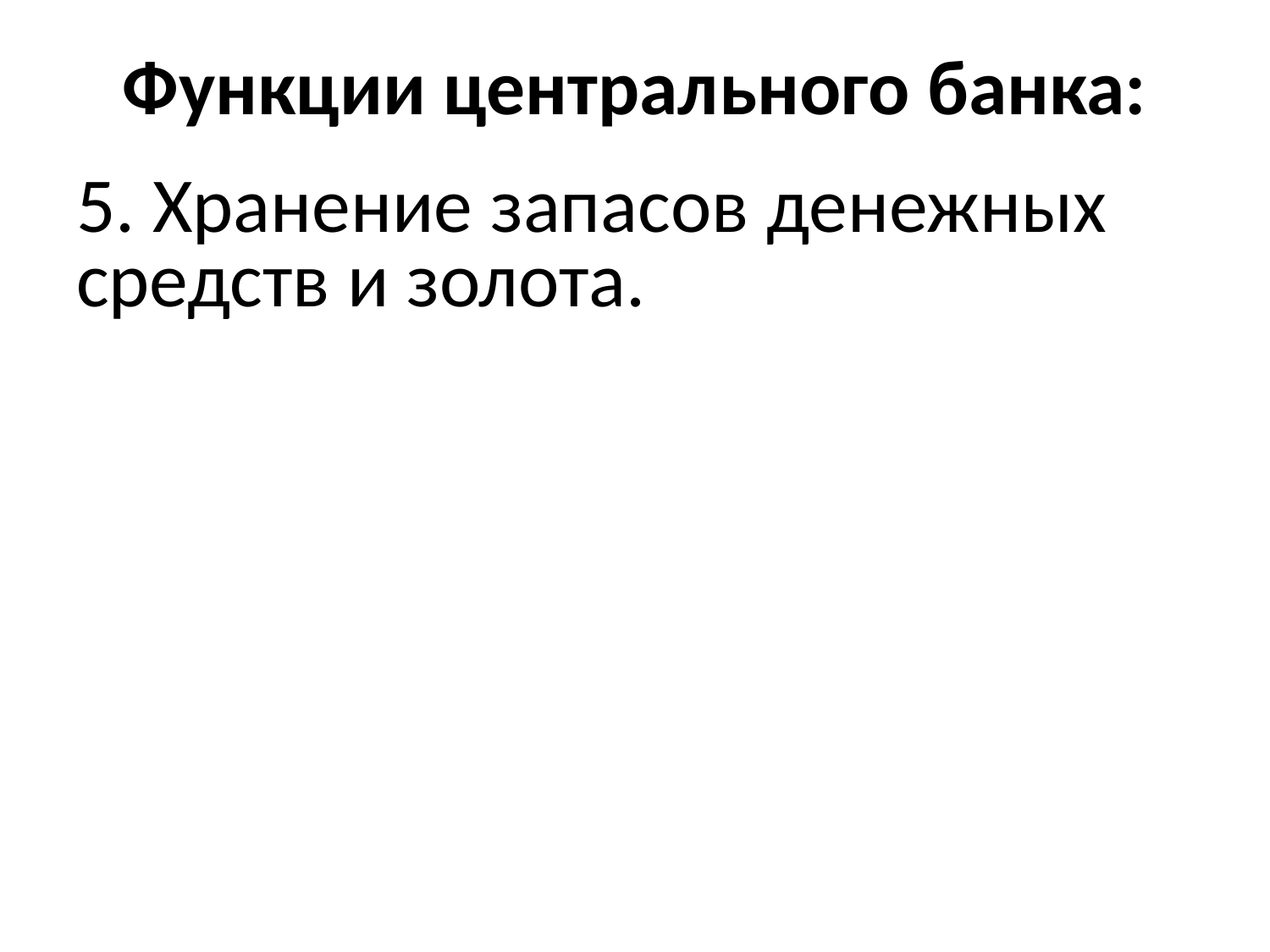

# Функции центрального банка:
5. Хранение запасов денежных средств и золота.